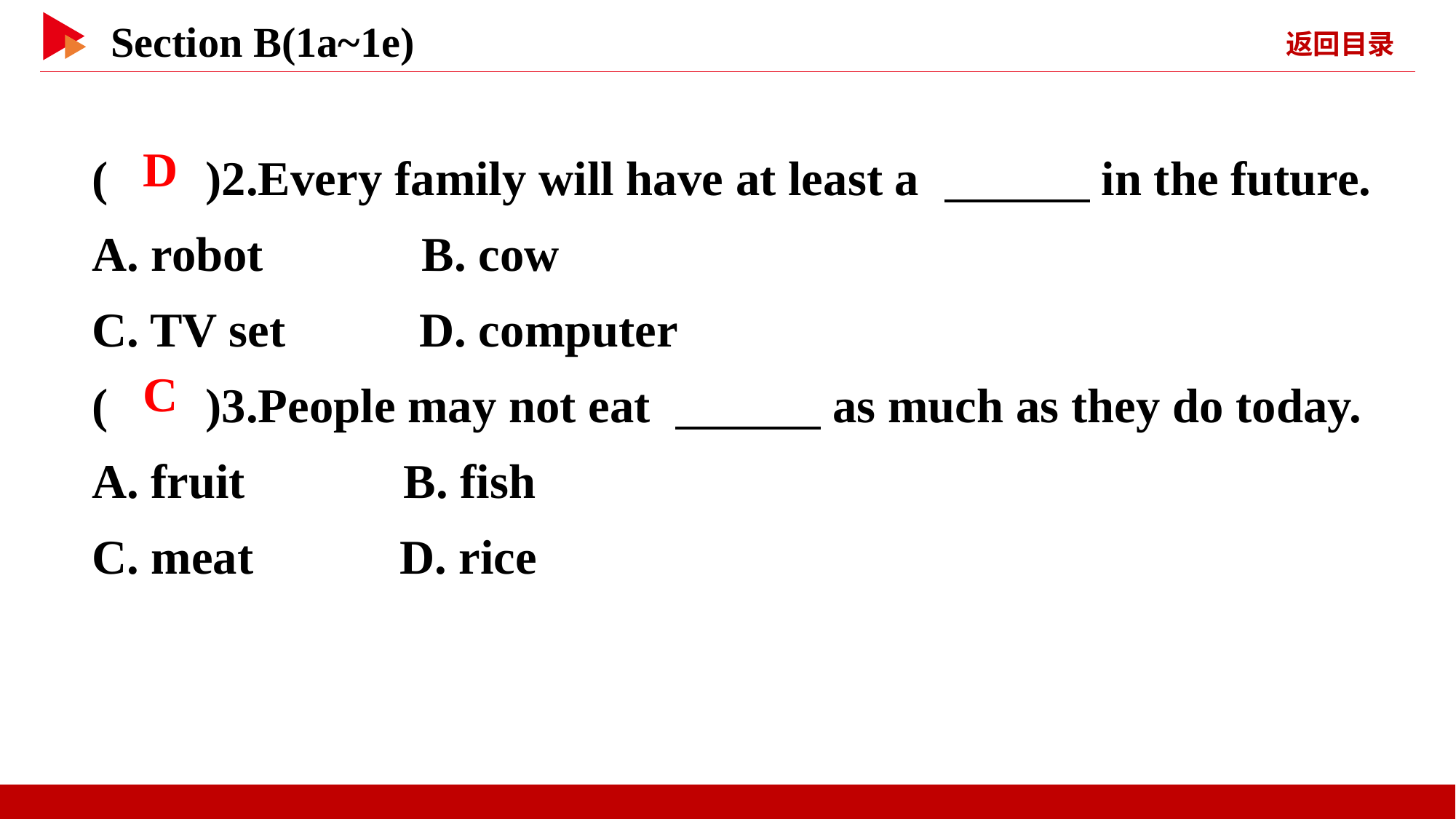

(        )2.Every family will have at least a 　　　in the future.
A. robot             B. cow
C. TV set           D. computer
(        )3.People may not eat 　　　as much as they do today.
A. fruit             B. fish
C. meat            D. rice
   D
   C